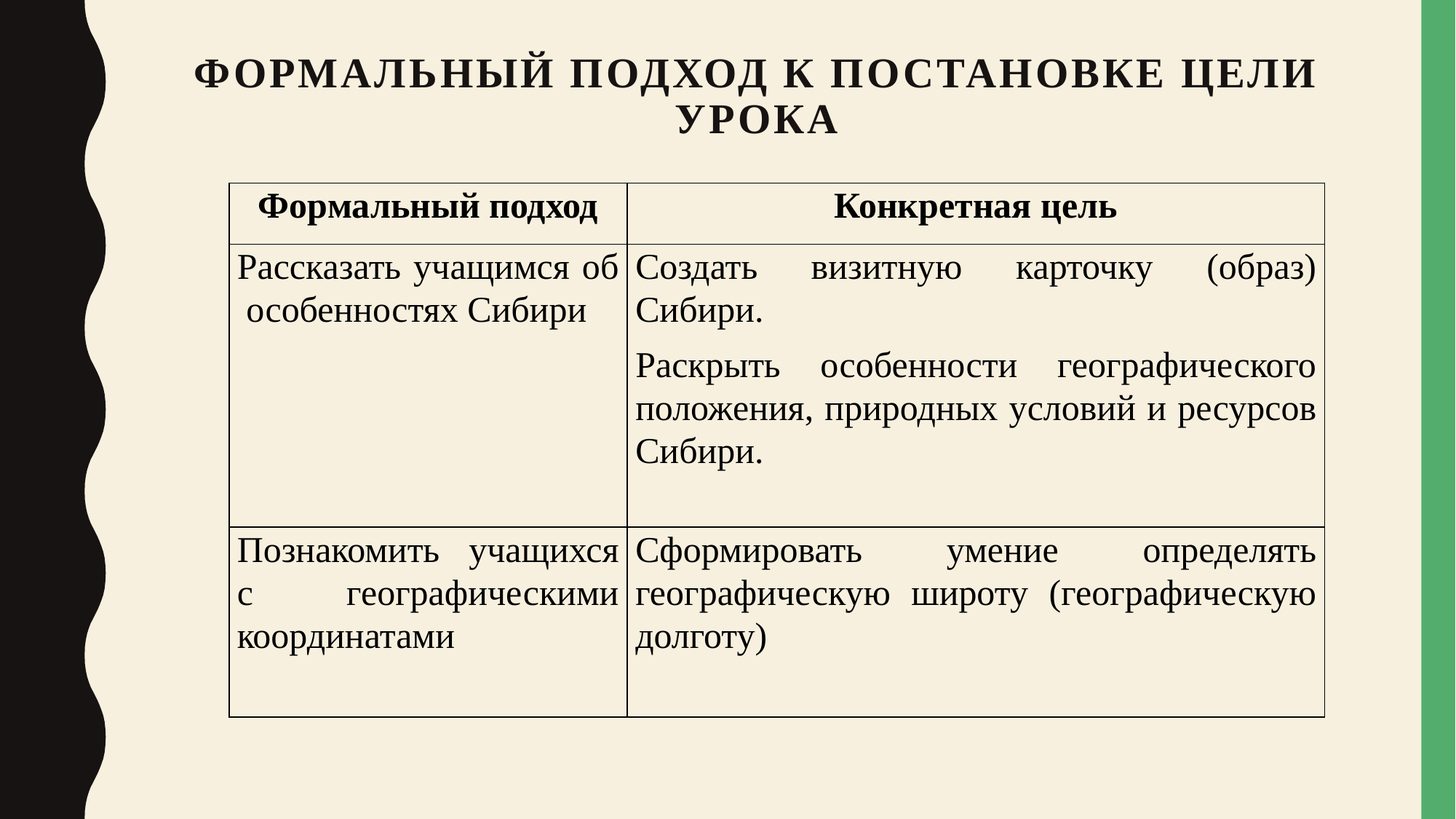

# формальный подход к постановке цели урока
| Формальный подход | Конкретная цель |
| --- | --- |
| Рассказать учащимся об особенностях Сибири | Создать визитную карточку (образ) Сибири. Раскрыть особенности географического положения, природных условий и ресурсов Сибири. |
| Познакомить учащихся с географическими координатами | Сформировать умение определять географическую широту (географическую долготу) |